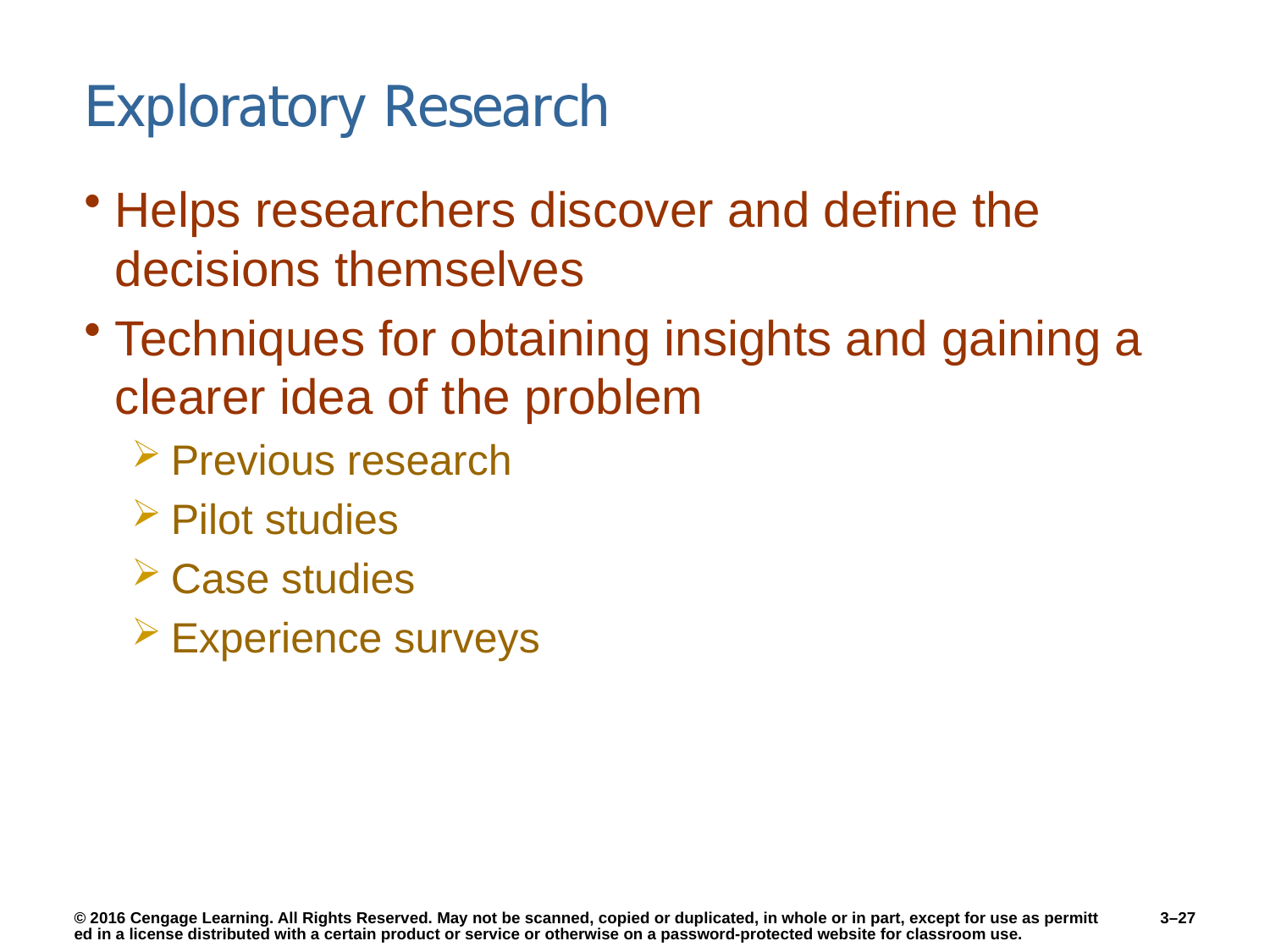

# Exploratory Research
Helps researchers discover and define the decisions themselves
Techniques for obtaining insights and gaining a clearer idea of the problem
Previous research
Pilot studies
Case studies
Experience surveys
3–27
© 2016 Cengage Learning. All Rights Reserved. May not be scanned, copied or duplicated, in whole or in part, except for use as permitted in a license distributed with a certain product or service or otherwise on a password-protected website for classroom use.